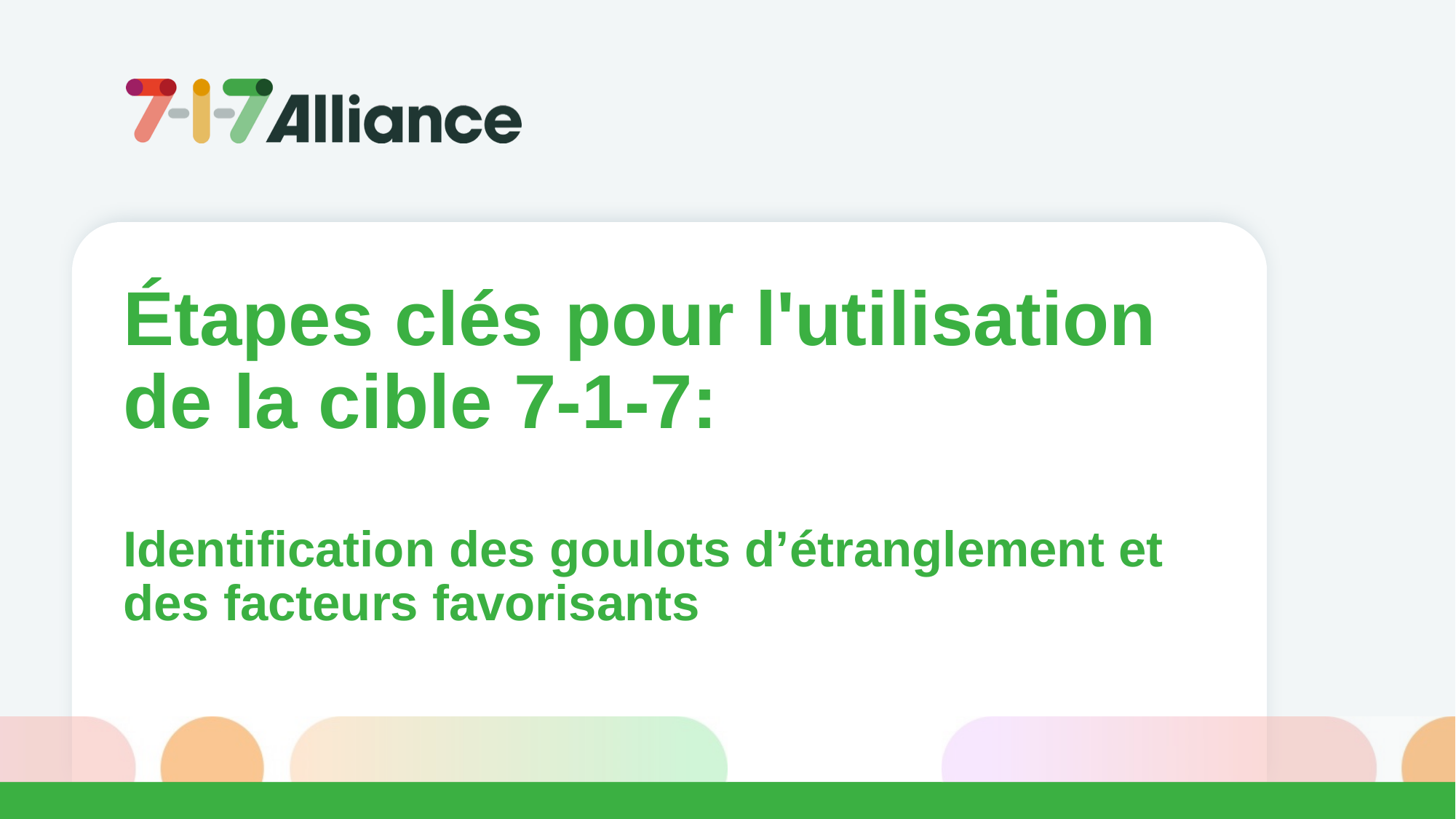

Étapes clés pour l'utilisation de la cible 7-1-7:

Identification des goulots d’étranglement et des facteurs favorisants